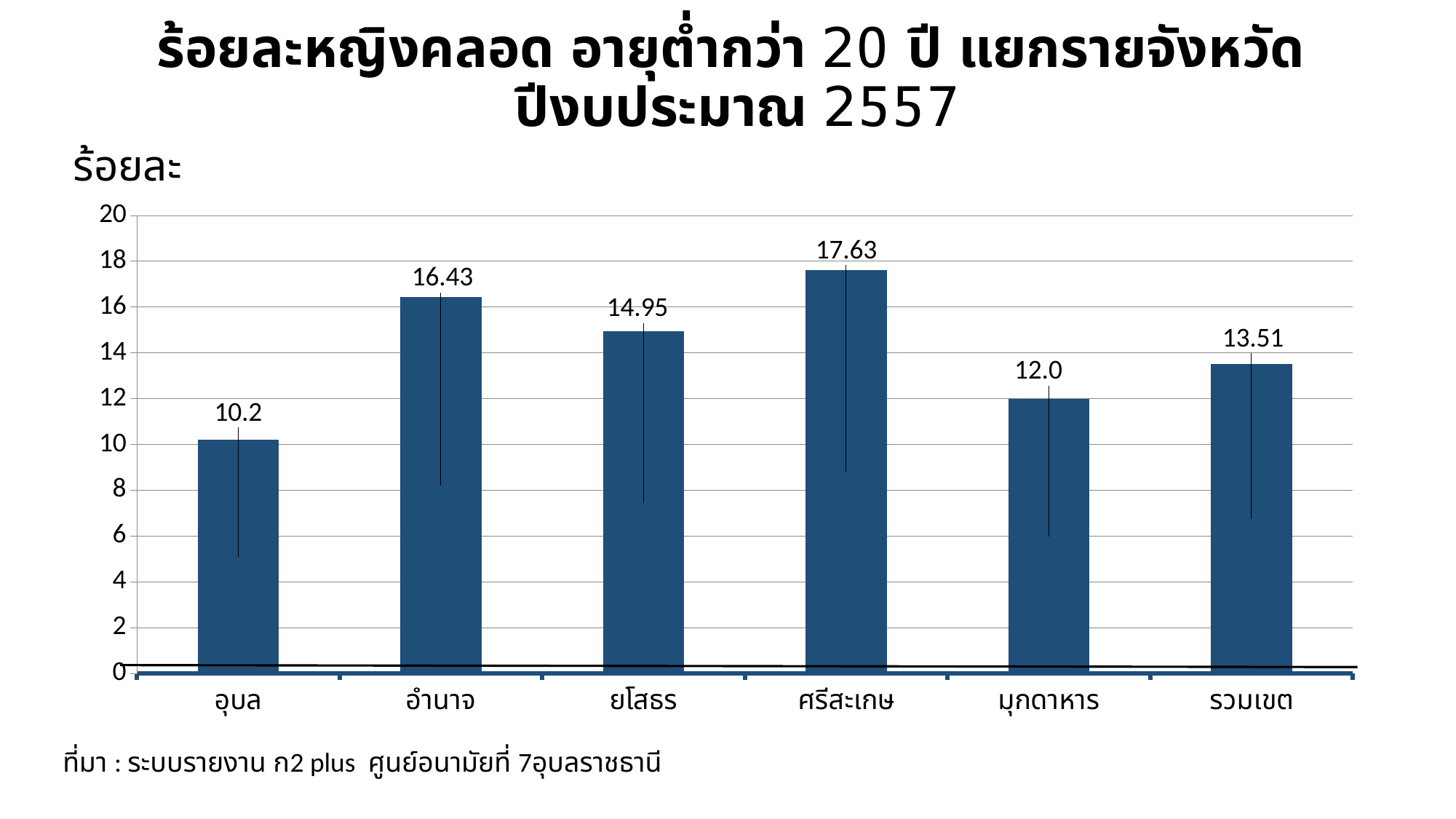

# ร้อยละหญิงคลอด อายุต่ำกว่า 20 ปี แยกรายจังหวัด  ปีงบประมาณ 2557
ร้อยละ

### Chart

| Category | คอลัมน์2 | คอลัมน์3 | คอลัมน์4 | 57 | คอลัมน์1 |
|---|---|---|---|---|---|
| อุบล | None | None | None | 10.200000000000001 | None |
| อำนาจ | None | None | None | 16.43 | None |
| ยโสธร | None | None | None | 14.950000000000006 | None |
| ศรีสะเกษ | None | None | None | 17.630000000000013 | None |
| มุกดาหาร | None | None | None | 12.0 | None |
| รวมเขต | None | None | None | 13.51 | None |
ที่มา : ระบบรายงาน ก2 plus  ศูนย์อนามัยที่ 7อุบลราชธานี